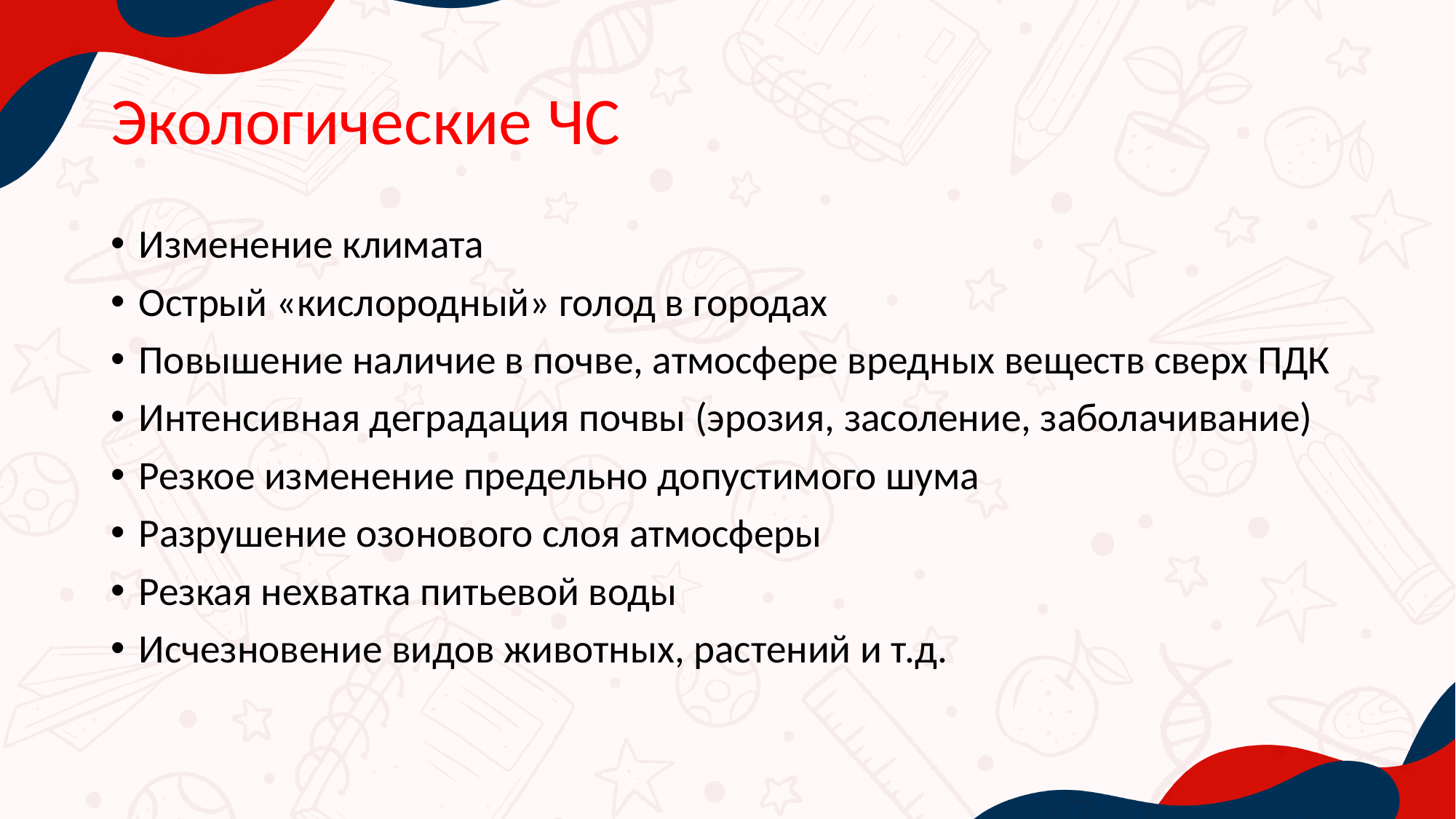

# Экологические ЧС
Изменение климата
Острый «кислородный» голод в городах
Повышение наличие в почве, атмосфере вредных веществ сверх ПДК
Интенсивная деградация почвы (эрозия, засоление, заболачивание)
Резкое изменение предельно допустимого шума
Разрушение озонового слоя атмосферы
Резкая нехватка питьевой воды
Исчезновение видов животных, растений и т.д.